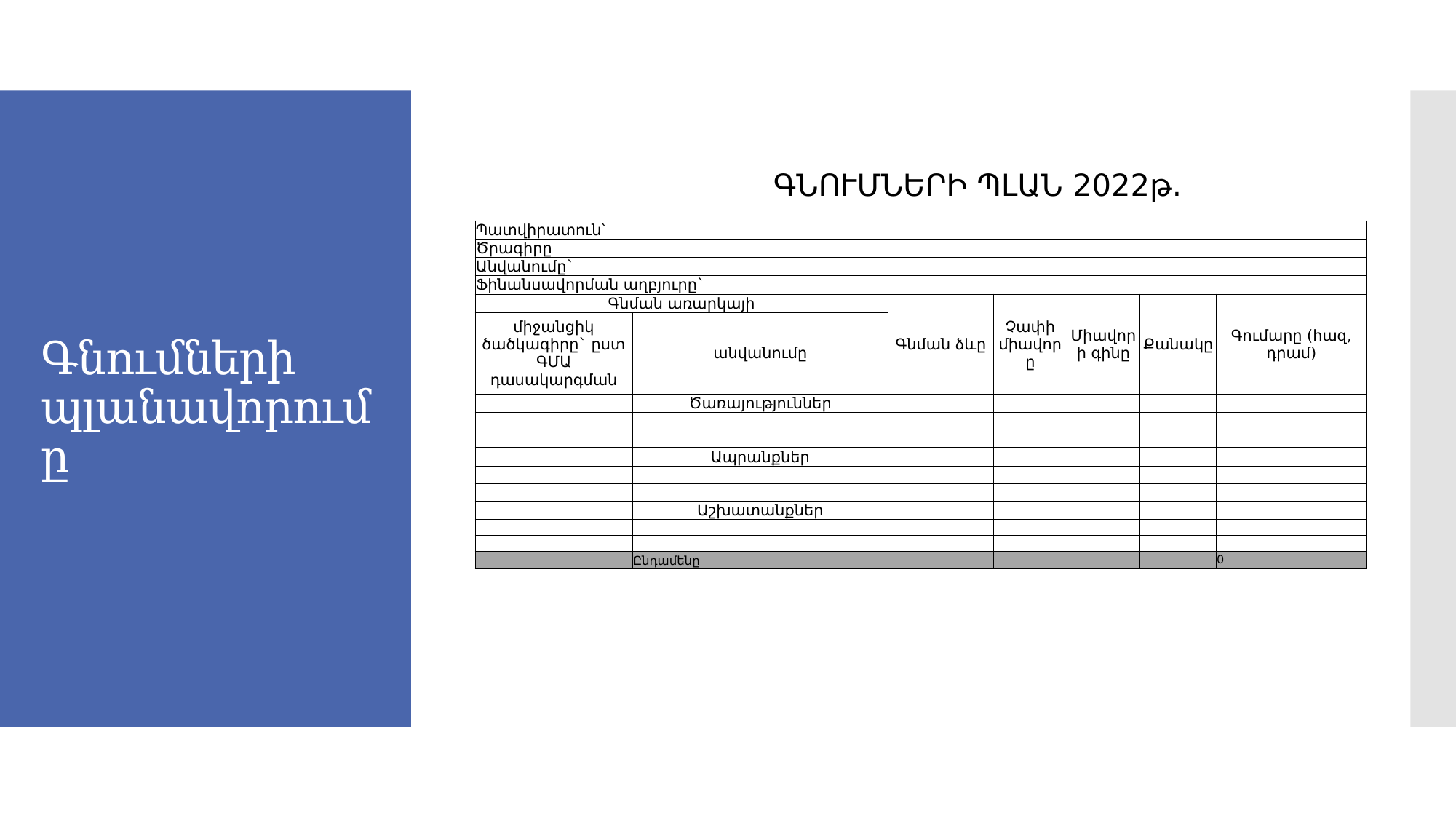

# Գնումների պլանավորումը
|  | ԳՆՈՒՄՆԵՐԻ ՊԼԱՆ 2022թ. |  |  |  |  |  |  |  |  |  |  |  |
| --- | --- | --- | --- | --- | --- | --- | --- | --- | --- | --- | --- | --- |
|  |  |  |  |  |  |  |  |  |  |  |  |  |
| Պատվիրատուն՝ |  |  |  |  |  |  |  |  |  |  |  |  |
| Ծրագիրը |  |  |  |  |  |  |  |  |  |  |  |  |
| Անվանումը` |  |  |  |  |  |  |  |  |  |  |  |  |
| Ֆինանսավորման աղբյուրը` |  |  |  |  |  |  |  |  |  |  |  |  |
| Գնման առարկայի |  |  | Գնման ձևը | Գնման ձևը | Չափի միավորը | Չափի միավորը | Միավորի գինը | Միավորի գինը | Քանակը | Քանակը | Գումարը (հազ, դրամ) | Գումարը (հազ, դրամ) |
| միջանցիկ ծածկագիրը` ըստ ԳՄԱ դասակարգման | անվանումը | անվանումը |  |  |  |  |  |  |  |  |  |  |
|  | Ծառայություններ | Ծառայություններ |  |  |  |  |  |  |  |  |  |  |
|  |  |  |  |  |  |  |  |  |  |  |  |  |
|  |  |  |  |  |  |  |  |  |  |  |  |  |
|  | Ապրանքներ | Ապրանքներ |  |  |  |  |  |  |  |  |  |  |
|  |  |  |  |  |  |  |  |  |  |  |  |  |
|  |  |  |  |  |  |  |  |  |  |  |  |  |
|  | Աշխատանքներ | Աշխատանքներ |  |  |  |  |  |  |  |  |  |  |
|  |  |  |  |  |  |  |  |  |  |  |  |  |
|  |  |  |  |  |  |  |  |  |  |  |  |  |
|  | Ընդամենը | Ընդամենը |  |  |  |  |  |  |  |  | 0 | 0 |